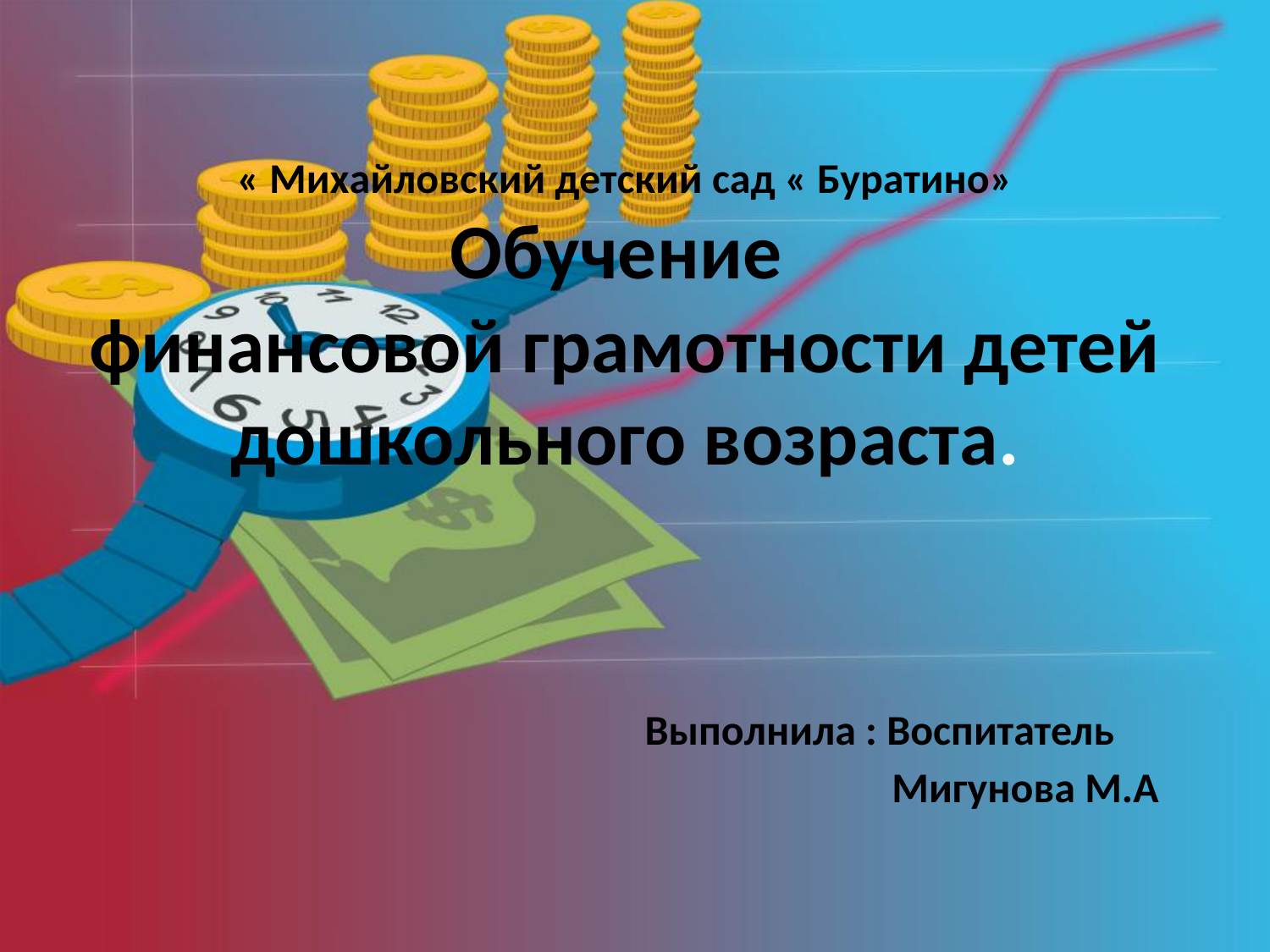

# « Михайловский детский сад « Буратино» Обучение финансовой грамотности детей дошкольного возраста. Выполнила : Воспитатель Мигунова М.А